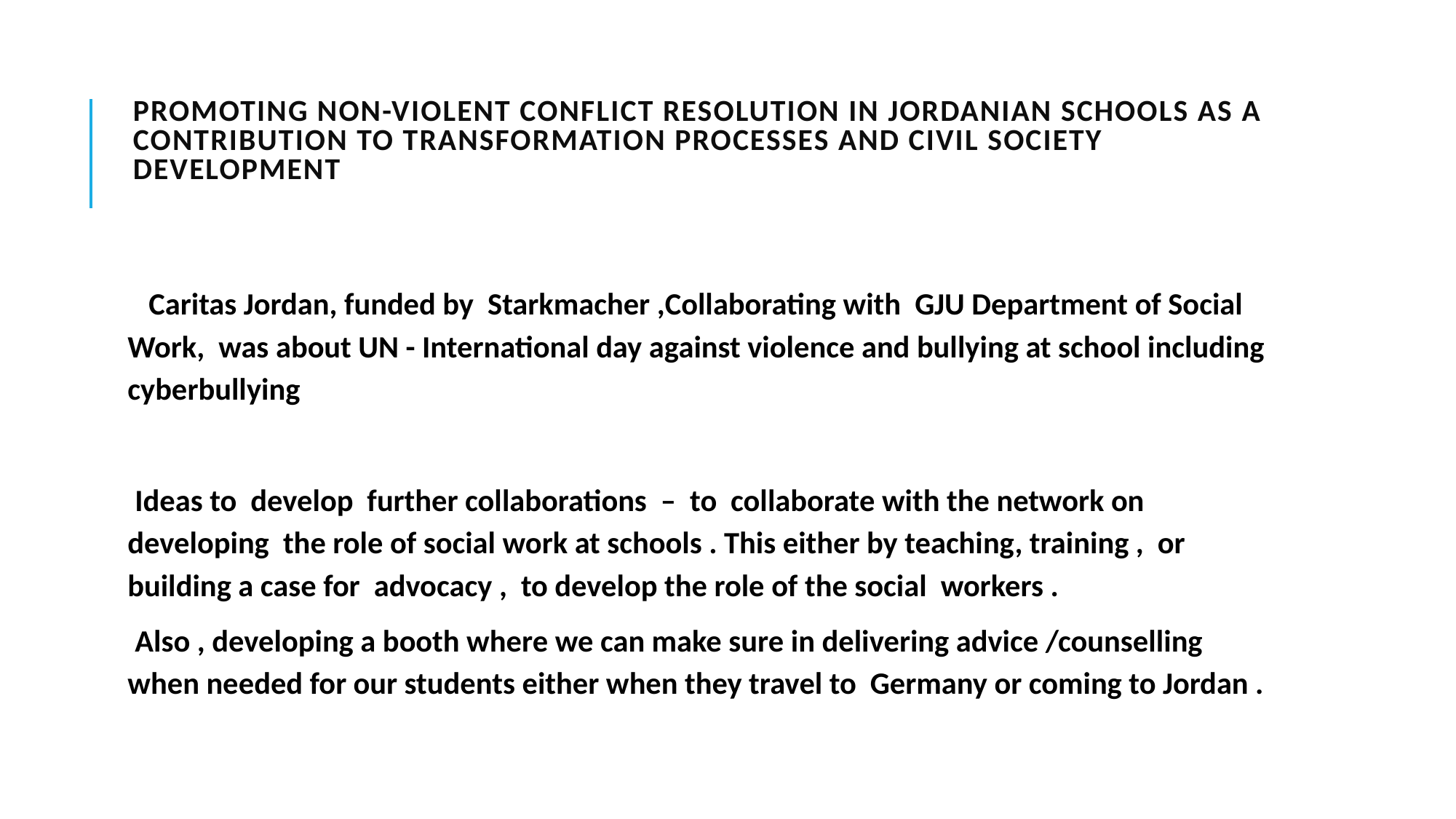

# Promoting non-violent conflict resolution in Jordanian schools as a contribution to transformation processes and civil society development
  Caritas Jordan, funded by  Starkmacher ,Collaborating with  GJU Department of Social Work,  was about UN - International day against violence and bullying at school including cyberbullying

Ideas to  develop  further collaborations  –  to  collaborate with the network on developing  the role of social work at schools . This either by teaching, training ,  or building a case for  advocacy ,  to develop the role of the social  workers .
Also , developing a booth where we can make sure in delivering advice /counselling when needed for our students either when they travel to  Germany or coming to Jordan .